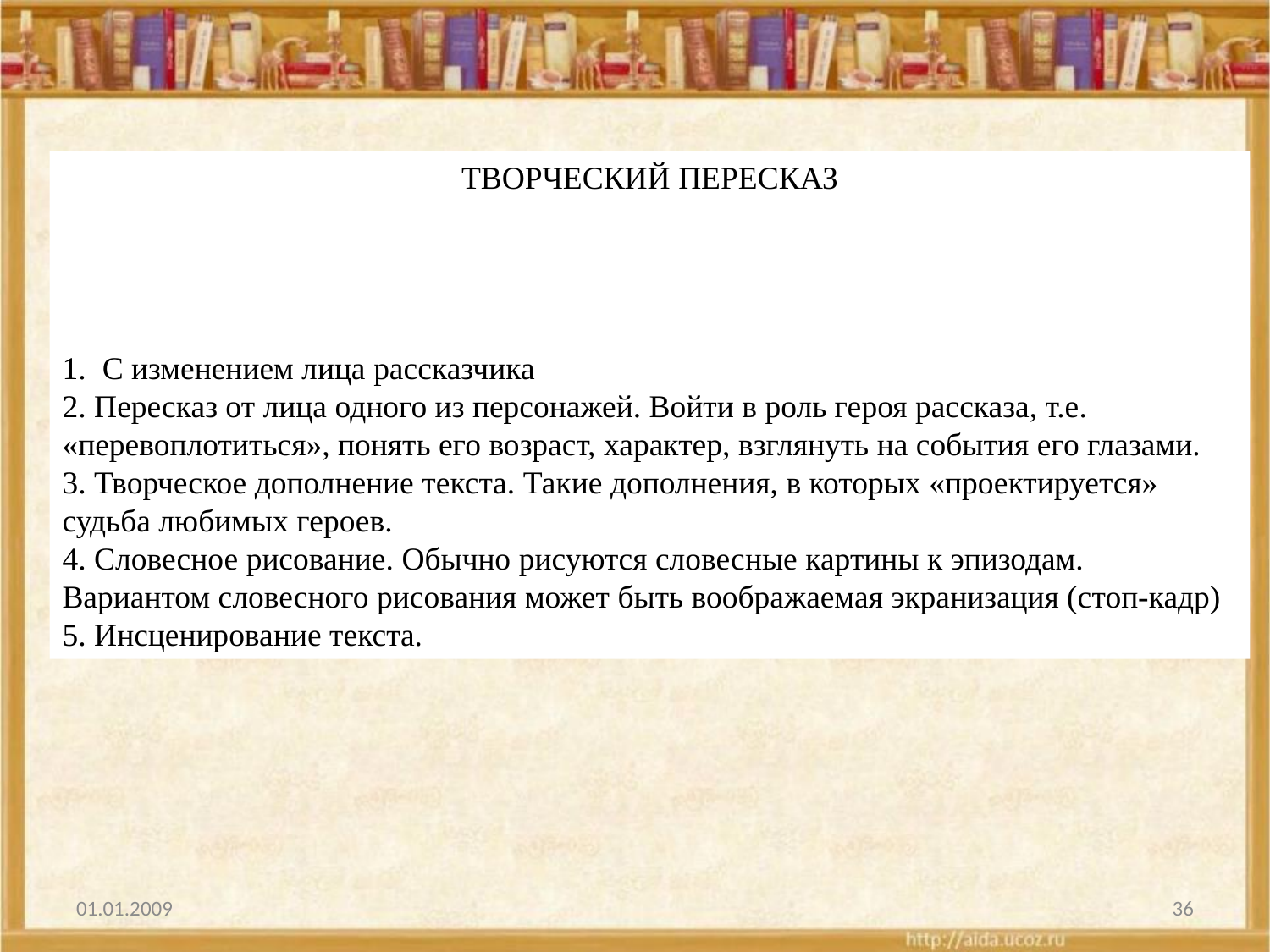

ТВОРЧЕСКИЙ ПЕРЕСКАЗ

1.  С изменением лица рассказчика
2. Пересказ от лица одного из персонажей. Войти в роль героя рассказа, т.е. «перевоплотиться», понять его возраст, характер, взглянуть на события его глазами.
3. Творческое дополнение текста. Такие дополнения, в которых «проектируется» судьба любимых героев.
4. Словесное рисование. Обычно рисуются словесные картины к эпизодам. Вариантом словесного рисования может быть воображаемая экранизация (стоп-кадр)
5. Инсценирование текста.
01.01.2009
36